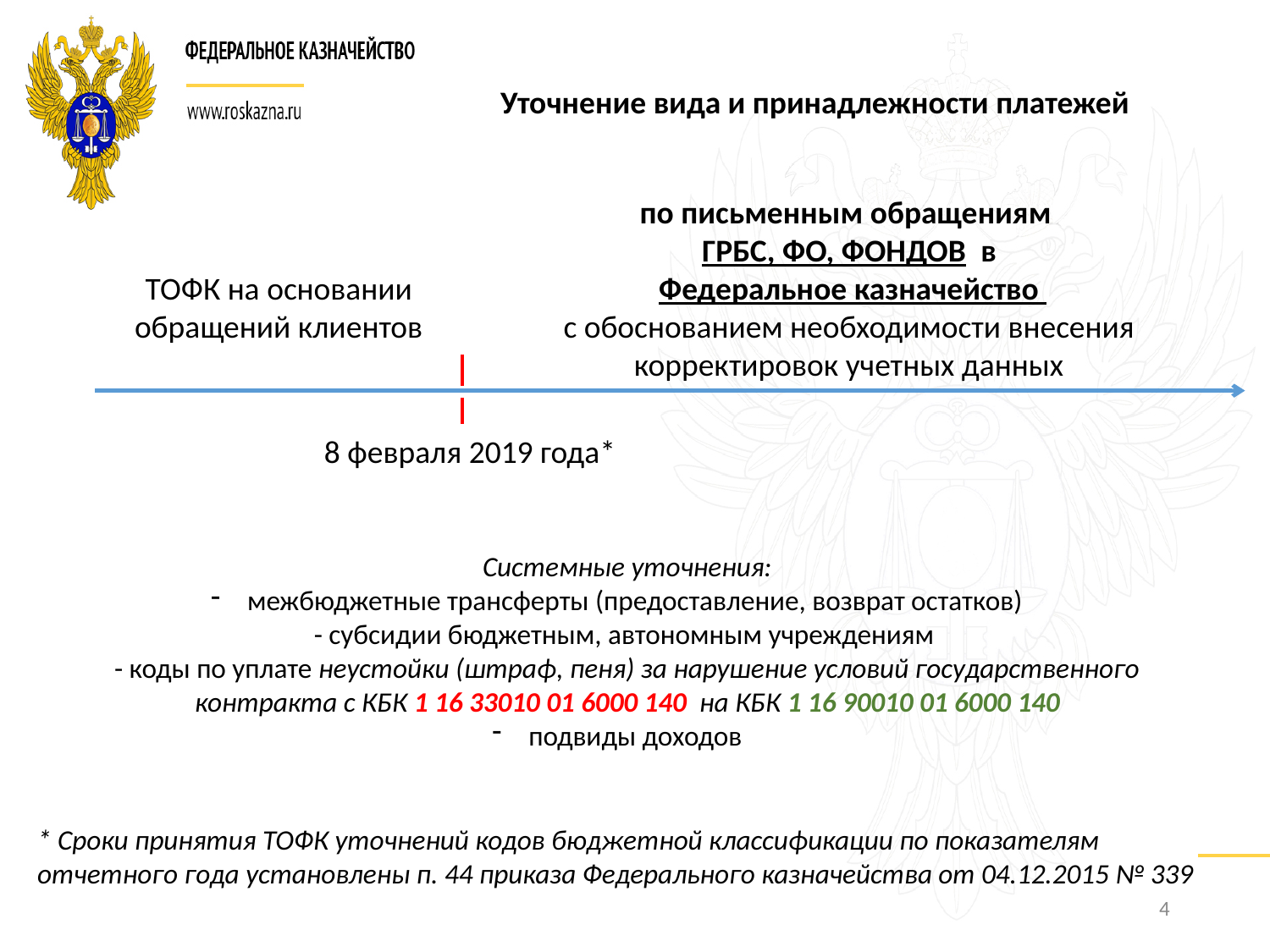

Уточнение вида и принадлежности платежей
по письменным обращениям
 ГРБС, ФО, ФОНДОВ  в
 Федеральное казначейство
с обоснованием необходимости внесения корректировок учетных данных
ТОФК на основании обращений клиентов
8 февраля 2019 года*
Системные уточнения:
 межбюджетные трансферты (предоставление, возврат остатков)
- субсидии бюджетным, автономным учреждениям
- коды по уплате неустойки (штраф, пеня) за нарушение условий государственного контракта с КБК 1 16 33010 01 6000 140  на КБК 1 16 90010 01 6000 140
 подвиды доходов
* Сроки принятия ТОФК уточнений кодов бюджетной классификации по показателям  отчетного года установлены п. 44 приказа Федерального казначейства от 04.12.2015 № 339
4